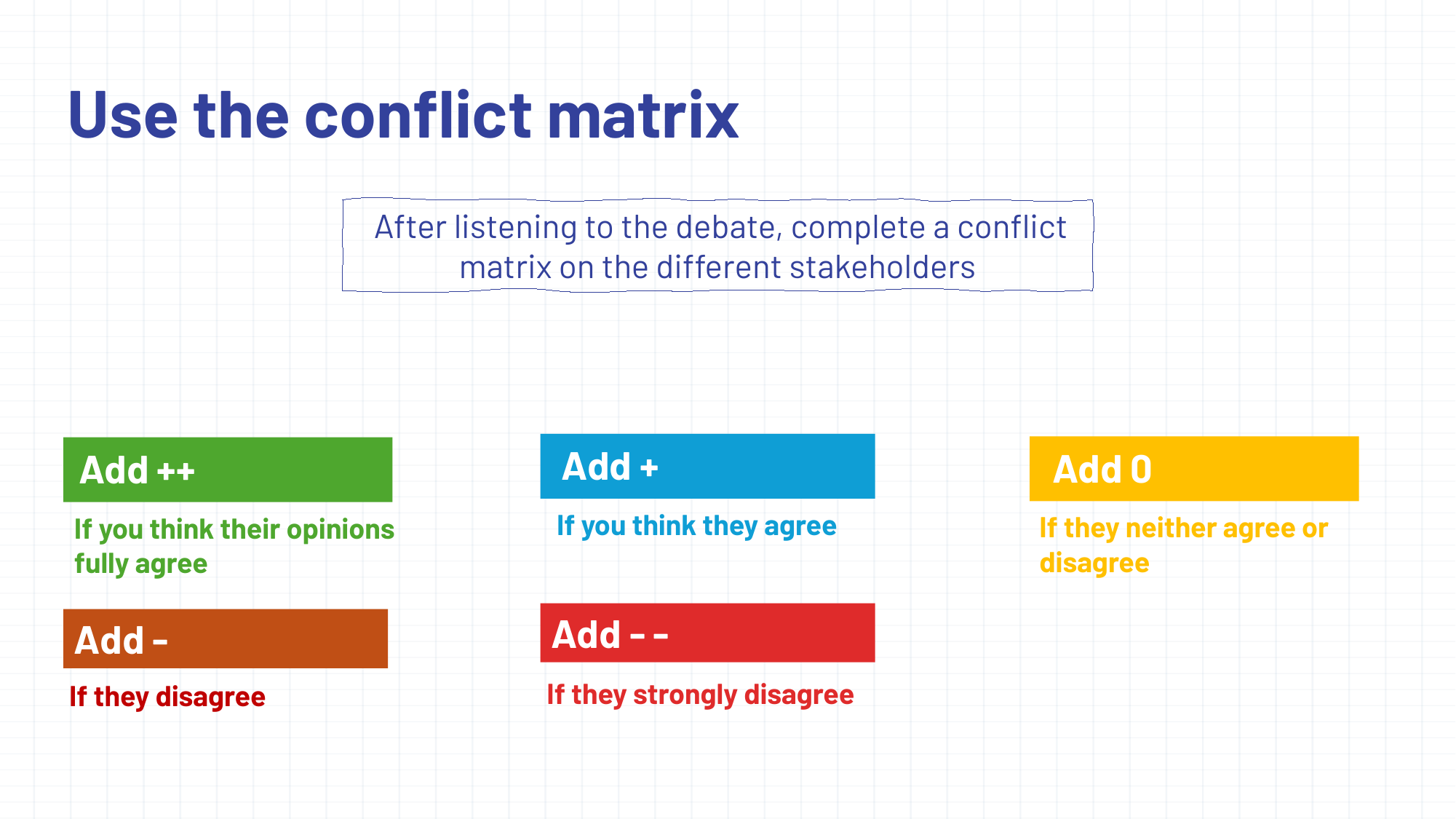

# Use the conflict matrix
 After listening to the debate, complete a conflict matrix on the different stakeholders

Add +

Add 0
Add ++
If you think they agree
If they neither agree or disagree
If you think their opinions fully agree
Add - -
Add -
If they strongly disagree
If they disagree